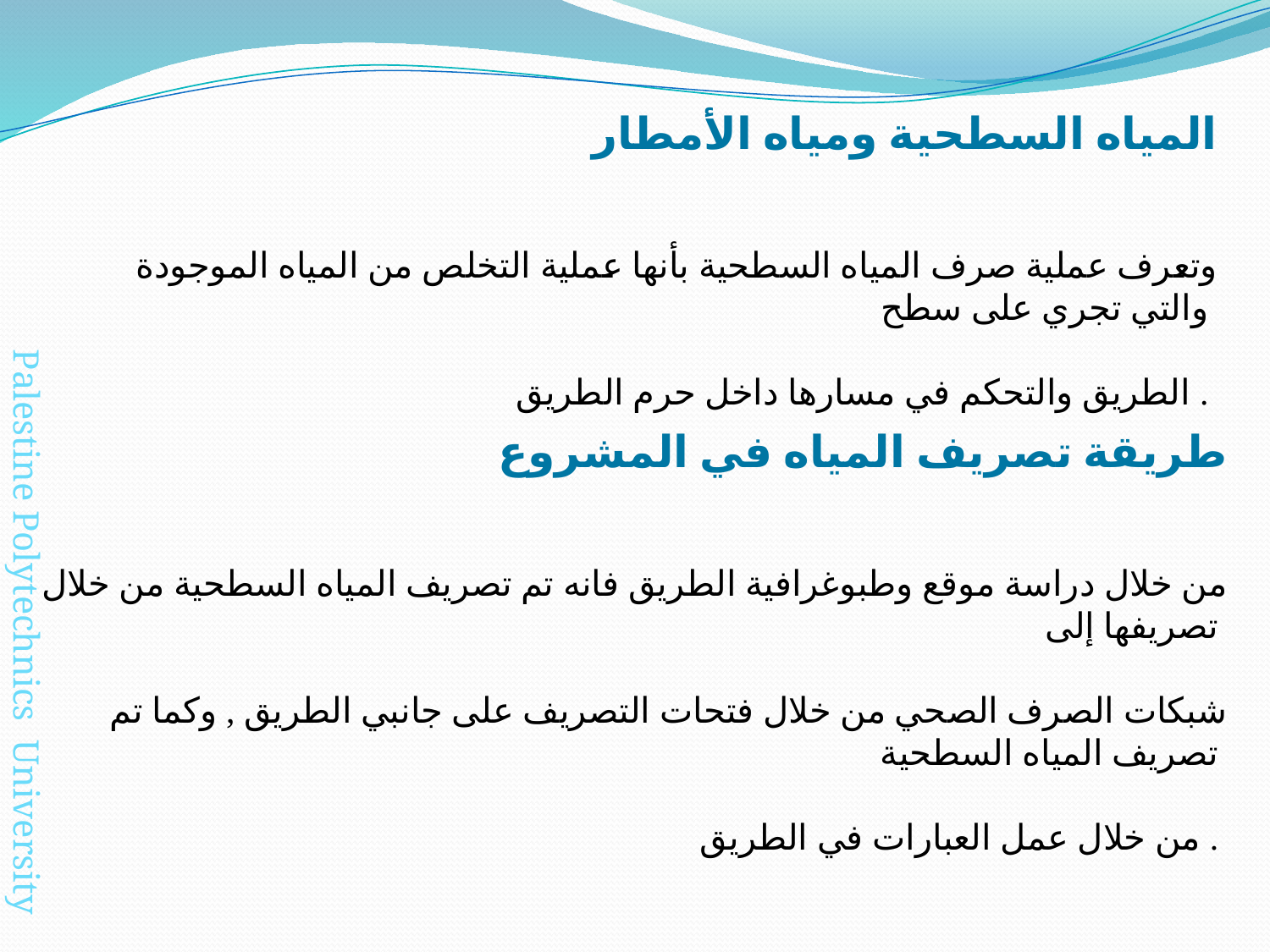

المياه السطحية ومياه الأمطار

      وتعرف عملية صرف المياه السطحية بأنها عملية التخلص من المياه الموجودة والتي تجري على سطح

الطريق والتحكم في مسارها داخل حرم الطريق .
طريقة تصريف المياه في المشروع

من خلال دراسة موقع وطبوغرافية الطريق فانه تم تصريف المياه السطحية من خلال تصريفها إلى

شبكات الصرف الصحي من خلال فتحات التصريف على جانبي الطريق , وكما تم تصريف المياه السطحية

من خلال عمل العبارات في الطريق .
Palestine Polytechnics  University